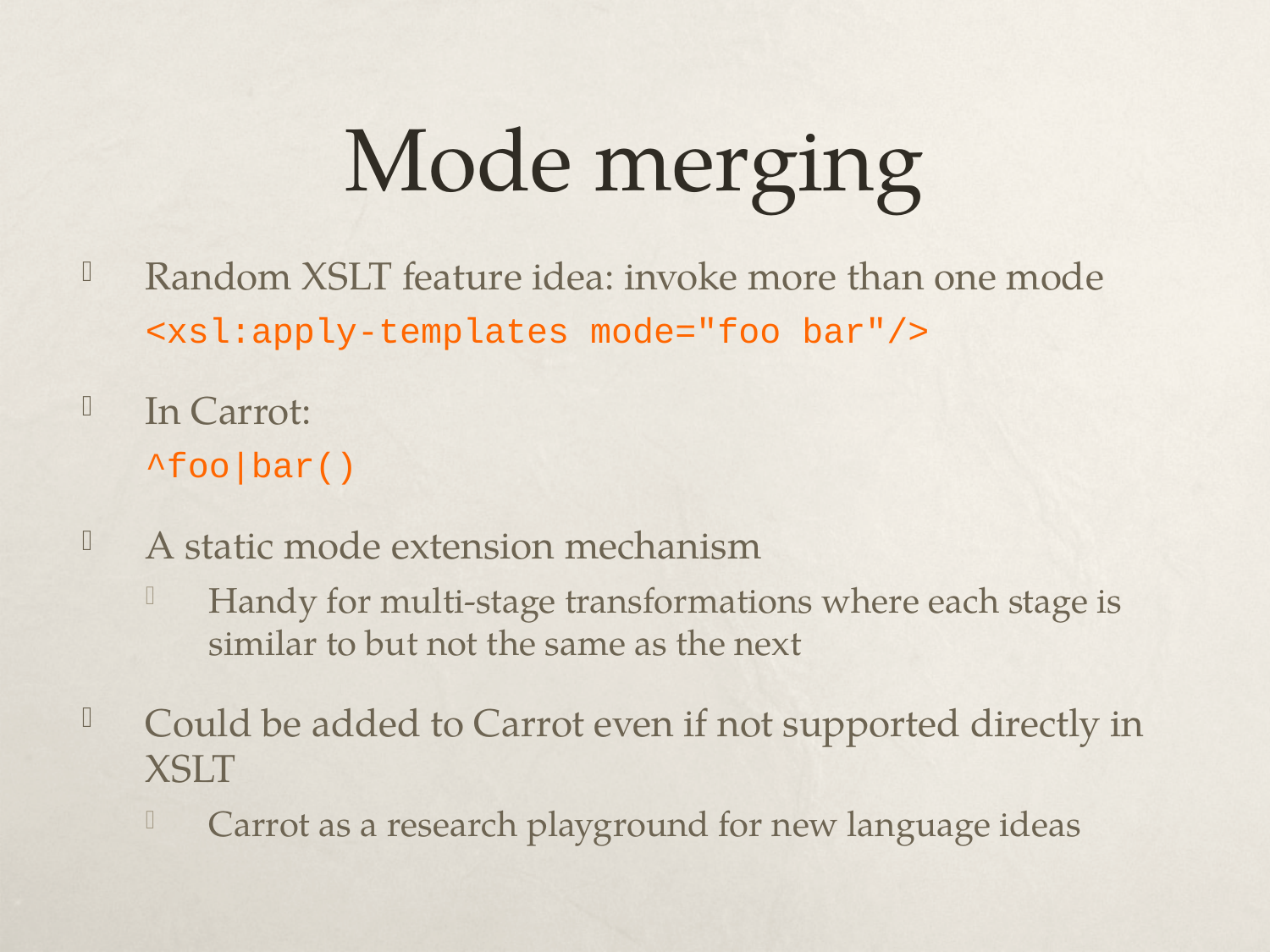

# Mode merging
Random XSLT feature idea: invoke more than one mode
<xsl:apply-templates mode="foo bar"/>
In Carrot:
^foo|bar()
A static mode extension mechanism
Handy for multi-stage transformations where each stage is similar to but not the same as the next
Could be added to Carrot even if not supported directly in XSLT
Carrot as a research playground for new language ideas